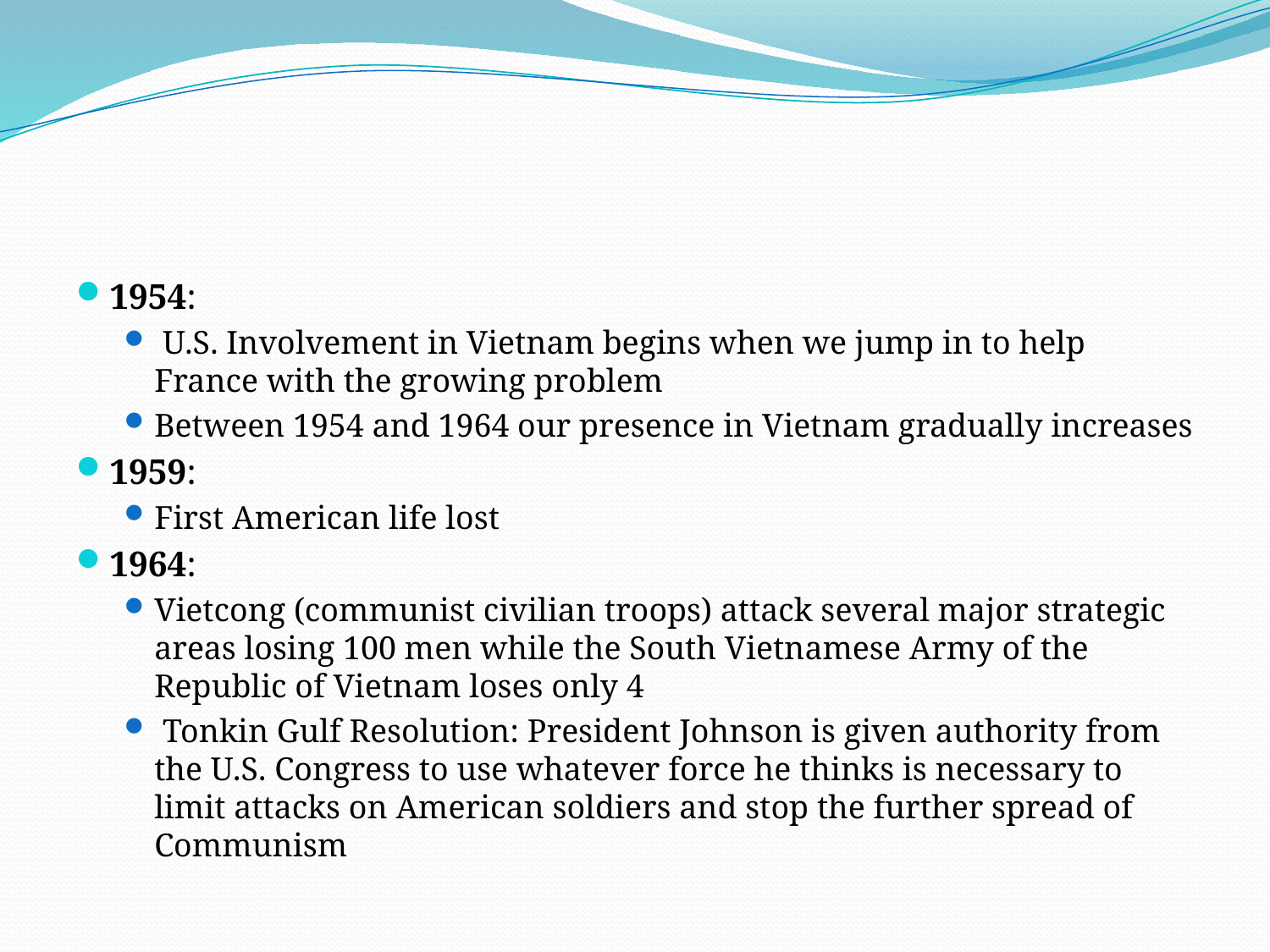

#
1954:
 U.S. Involvement in Vietnam begins when we jump in to help France with the growing problem
Between 1954 and 1964 our presence in Vietnam gradually increases
1959:
First American life lost
1964:
Vietcong (communist civilian troops) attack several major strategic areas losing 100 men while the South Vietnamese Army of the Republic of Vietnam loses only 4
 Tonkin Gulf Resolution: President Johnson is given authority from the U.S. Congress to use whatever force he thinks is necessary to limit attacks on American soldiers and stop the further spread of Communism